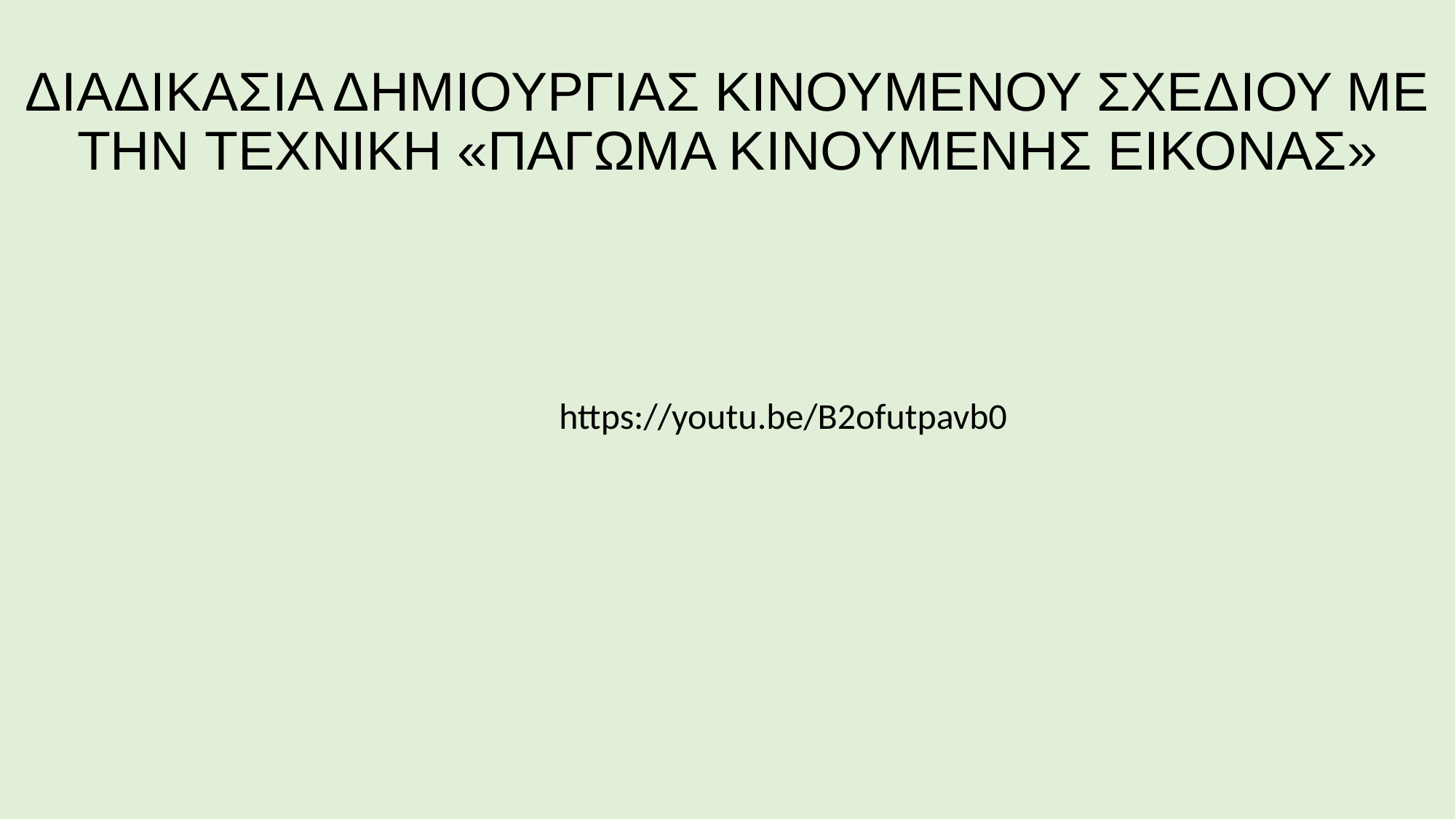

# ΔΙΑΔΙΚΑΣΙΑ ΔΗΜΙΟΥΡΓΙΑΣ ΚΙΝΟΥΜΕΝΟΥ ΣΧΕΔΙΟΥ ΜΕ ΤΗΝ ΤΕΧΝΙΚΗ «ΠΑΓΩΜΑ ΚΙΝΟΥΜΕΝΗΣ ΕΙΚΟΝΑΣ»

https://youtu.be/B2ofutpavb0